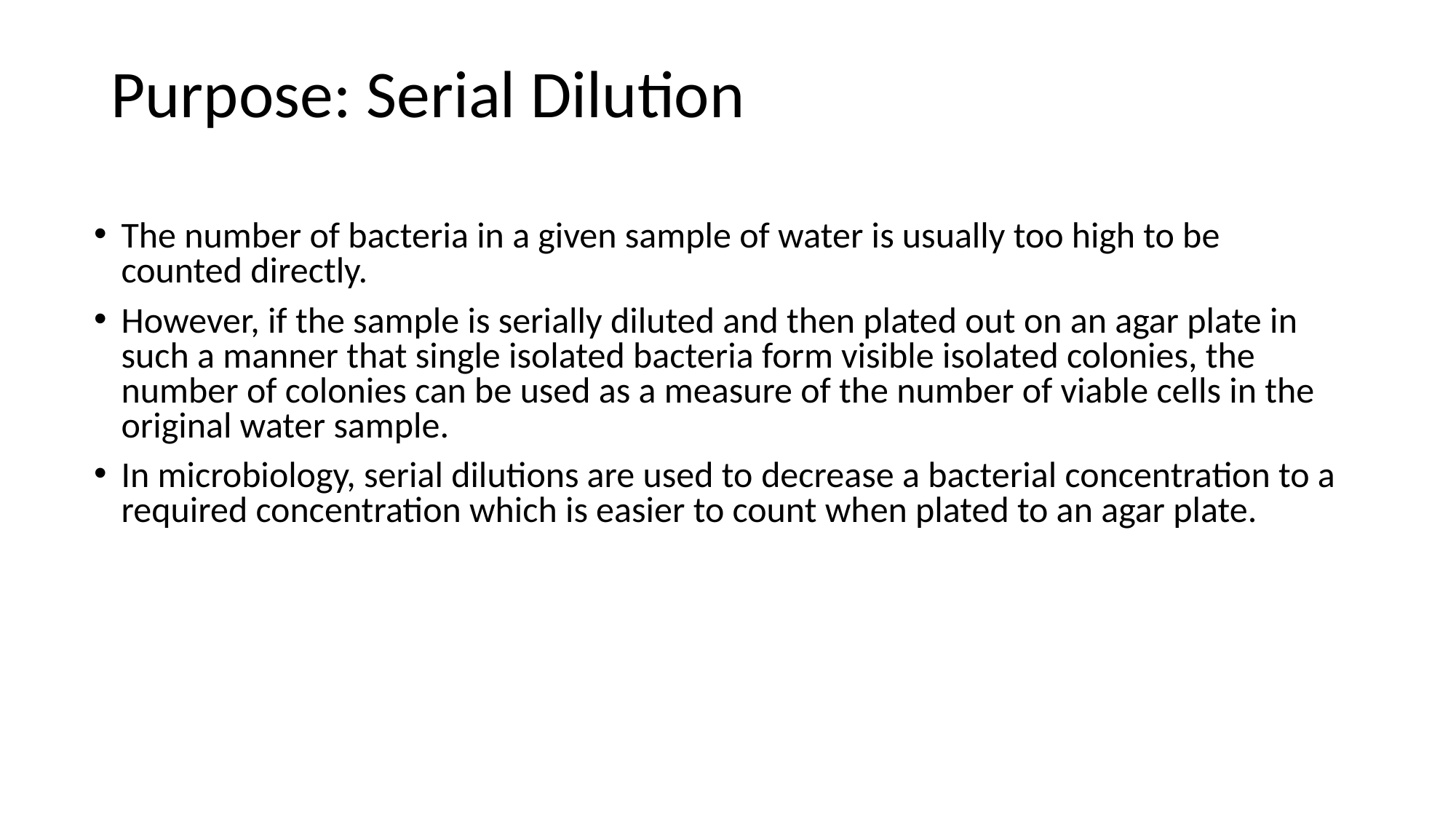

# Purpose: Serial Dilution
The number of bacteria in a given sample of water is usually too high to be counted directly.
However, if the sample is serially diluted and then plated out on an agar plate in such a manner that single isolated bacteria form visible isolated colonies, the number of colonies can be used as a measure of the number of viable cells in the original water sample.
In microbiology, serial dilutions are used to decrease a bacterial concentration to a required concentration which is easier to count when plated to an agar plate.